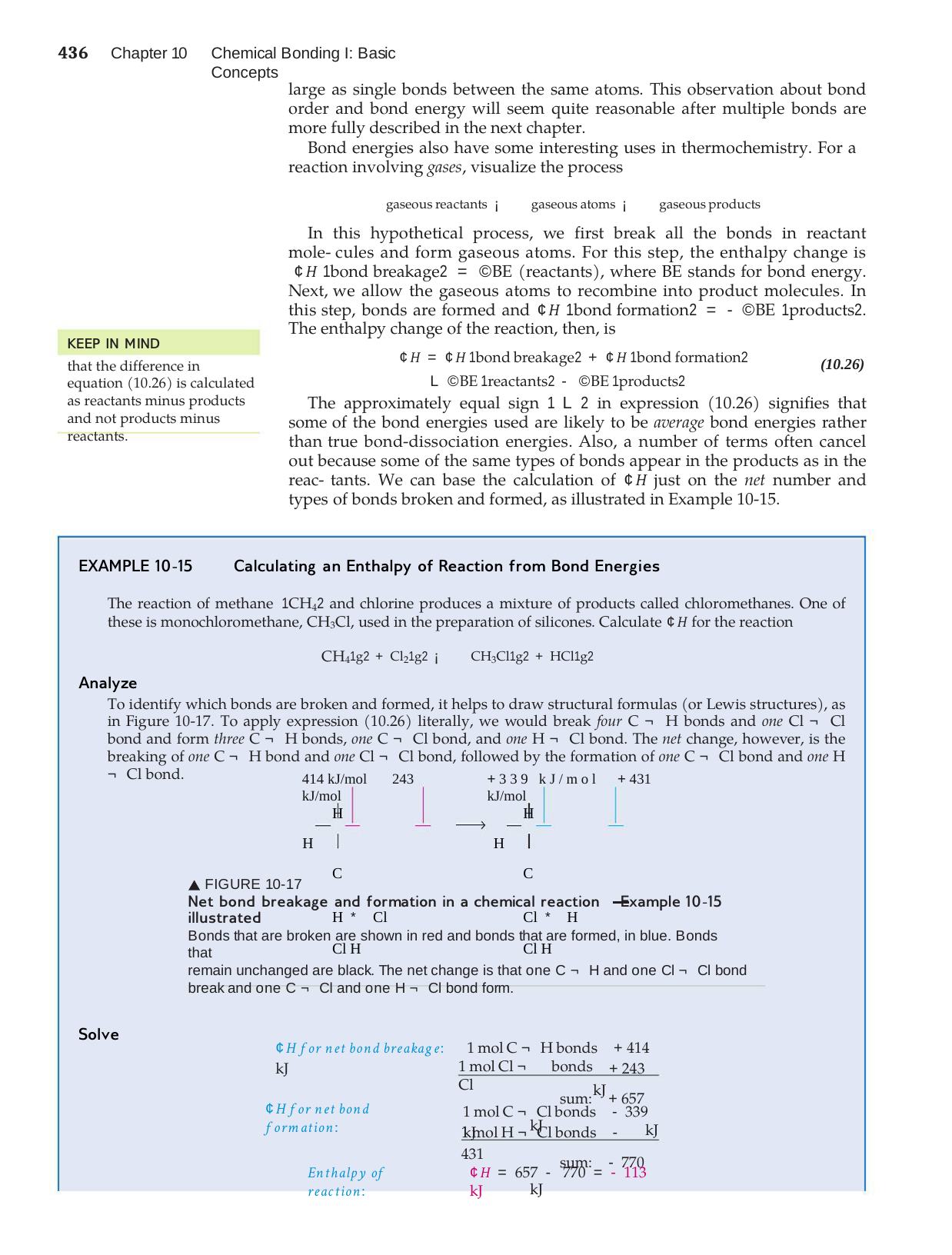

436	Chapter 10
Chemical Bonding I: Basic Concepts
large as single bonds between the same atoms. This observation about bond order and bond energy will seem quite reasonable after multiple bonds are more fully described in the next chapter.
Bond energies also have some interesting uses in thermochemistry. For a reaction involving gases, visualize the process
gaseous reactants  ¡   gaseous atoms  ¡   gaseous products
In this hypothetical process, we first break all the bonds in reactant mole- cules and form gaseous atoms. For this step, the enthalpy change is  ¢H 1bond breakage2  =  ©BE (reactants), where BE stands for bond energy. Next, we allow the gaseous atoms to recombine into product molecules. In this step, bonds are formed and ¢H 1bond formation2  =  - ©BE 1products2. The enthalpy change of the reaction, then, is
KEEP IN MIND
that the difference in equation (10.26) is calculated as reactants minus products and not products minus reactants.
¢H  =  ¢H 1bond breakage2  +  ¢H 1bond formation2 L  ©BE 1reactants2  -  ©BE 1products2
(10.26)
The approximately equal sign 1 L 2 in expression (10.26) signifies that some of the bond energies used are likely to be average bond energies rather than true bond-dissociation energies. Also, a number of terms often cancel out because some of the same types of bonds appear in the products as in the reac- tants. We can base the calculation of ¢H just on the net number and types of bonds broken and formed, as illustrated in Example 10-15.
EXAMPLE 10-15	Calculating an Enthalpy of Reaction from Bond Energies

The reaction of methane  1CH42 and chlorine produces a mixture of products called chloromethanes. One of these is monochloromethane, CH3Cl, used in the preparation of silicones. Calculate ¢H for the reaction
CH41g2  +  Cl21g2  ¡   CH3Cl1g2  +  HCl1g2
Analyze
To identify which bonds are broken and formed, it helps to draw structural formulas (or Lewis structures), as in Figure 10-17. To apply expression (10.26) literally, we would break four C ¬ H bonds and one Cl ¬ Cl bond and form three C ¬ H bonds, one C ¬ Cl bond, and one H ¬ Cl bond. The net change, however, is the breaking of one C ¬ H bond and one Cl ¬ Cl bond, followed by the formation of one C ¬ Cl bond and one H ¬ Cl bond.
414 kJ/mol	243 kJ/mol
H
H		C	H  *  Cl	Cl H
+339 kJ/mol   +431 kJ/mol
H
H		C	Cl  * H	Cl H
 FIGURE 10-17
Net bond breakage and formation in a chemical reaction    Example 10-15 illustrated
Bonds that are broken are shown in red and bonds that are formed, in blue. Bonds that
remain unchanged are black. The net change is that one C ¬ H and one Cl ¬ Cl bond break and one C ¬ Cl and one H ¬ Cl bond form.

Solve

¢H for net bond breakage: 	1 mol C ¬ H bonds  + 414 kJ
 sum:  + 657 kJ
  + 243 kJ
1 mol Cl ¬ Cl
 bonds
1 mol C ¬ Cl bonds  - 339 kJ
¢H for net bond formation:
 sum:  - 770 kJ
1 mol H ¬ Cl bonds  - 431
 kJ
Enthalpy of reaction:
¢H  =  657  -  770  =  - 113 kJ